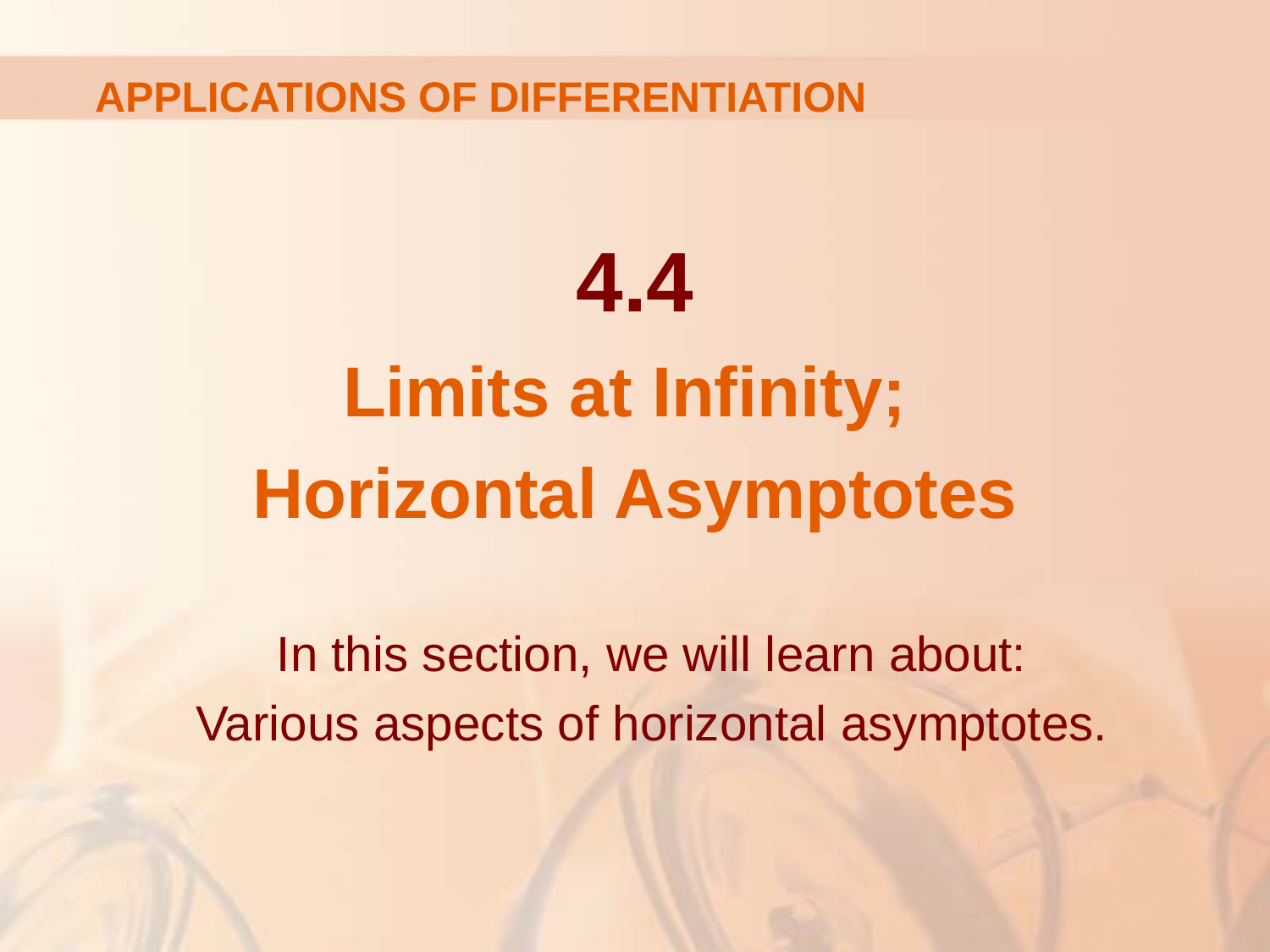

APPLICATIONS OF DIFFERENTIATION
4.4
Limits at Infinity;
Horizontal Asymptotes

In this section, we will learn about:
Various aspects of horizontal asymptotes.